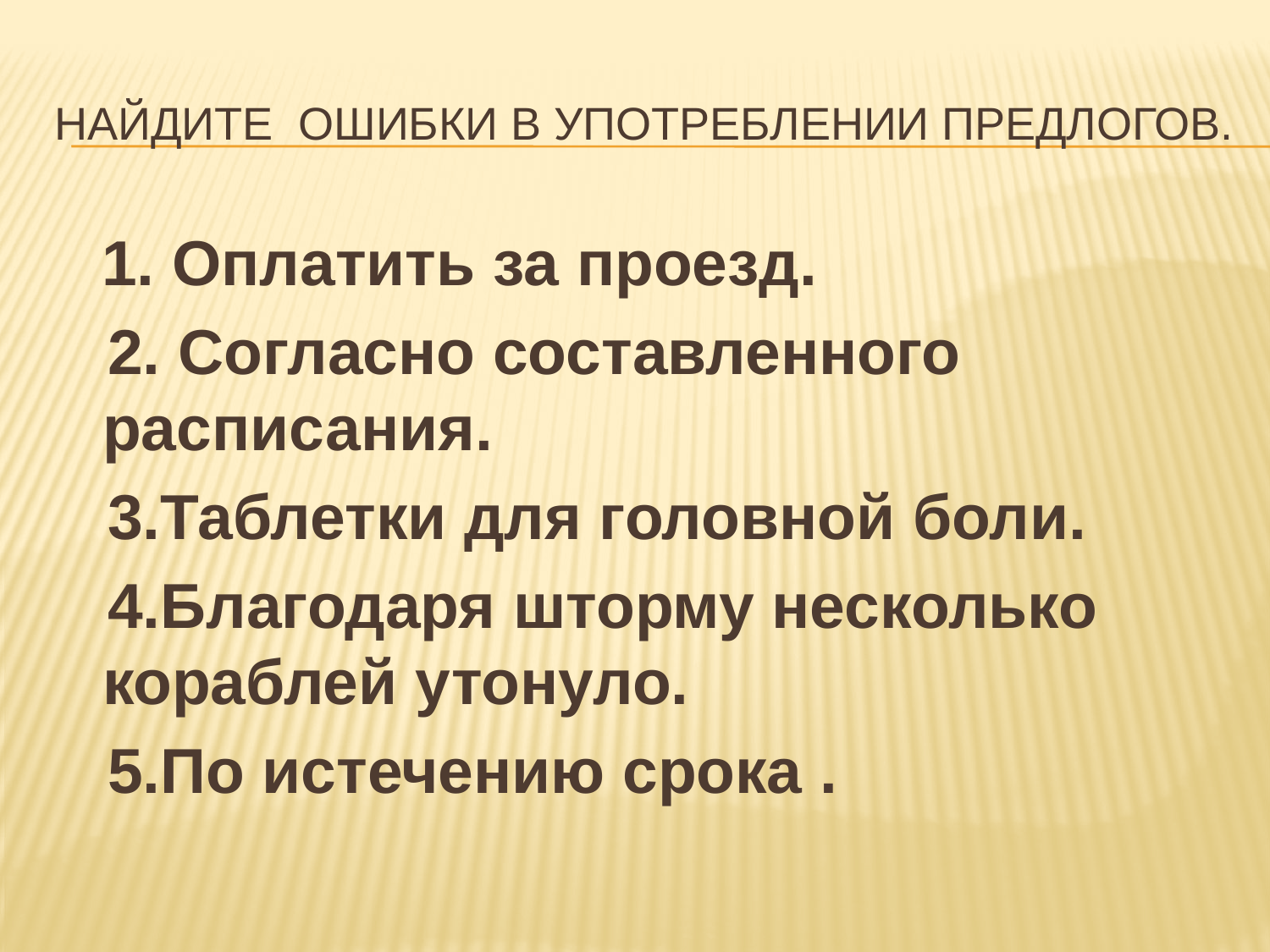

# Найдите  ошибки в употреблении предлогов.
   1. Оплатить за проезд.
   2. Согласно составленного расписания.
   3.Таблетки для головной боли.
   4.Благодаря шторму несколько кораблей утонуло.
   5.По истечению срока .